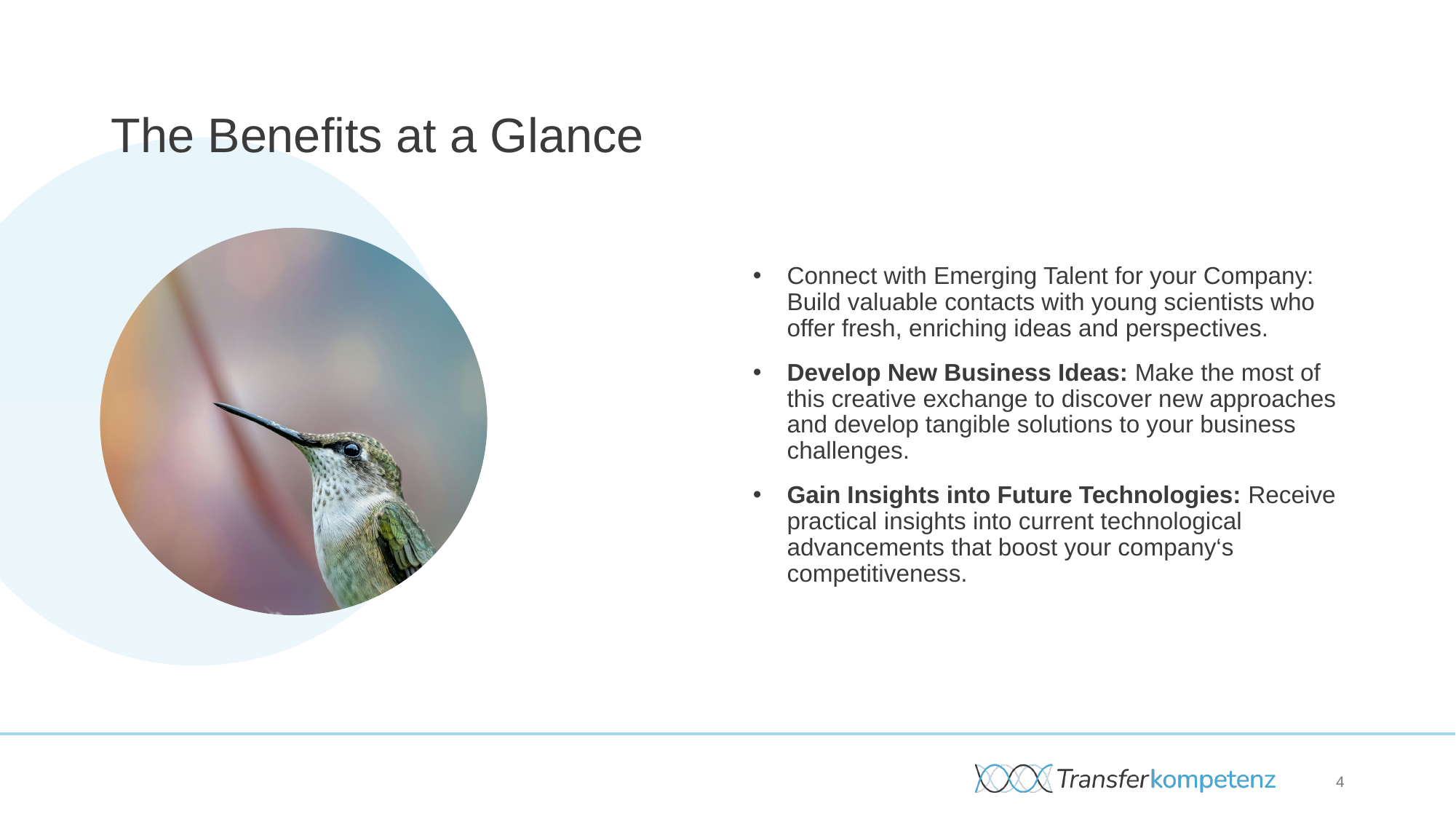

# The Benefits at a Glance

Connect with Emerging Talent for your Company: Build valuable contacts with young scientists who offer fresh, enriching ideas and perspectives.
Develop New Business Ideas: Make the most of this creative exchange to discover new approaches and develop tangible solutions to your business challenges.
Gain Insights into Future Technologies: Receive practical insights into current technological advancements that boost your company‘s competitiveness.
4